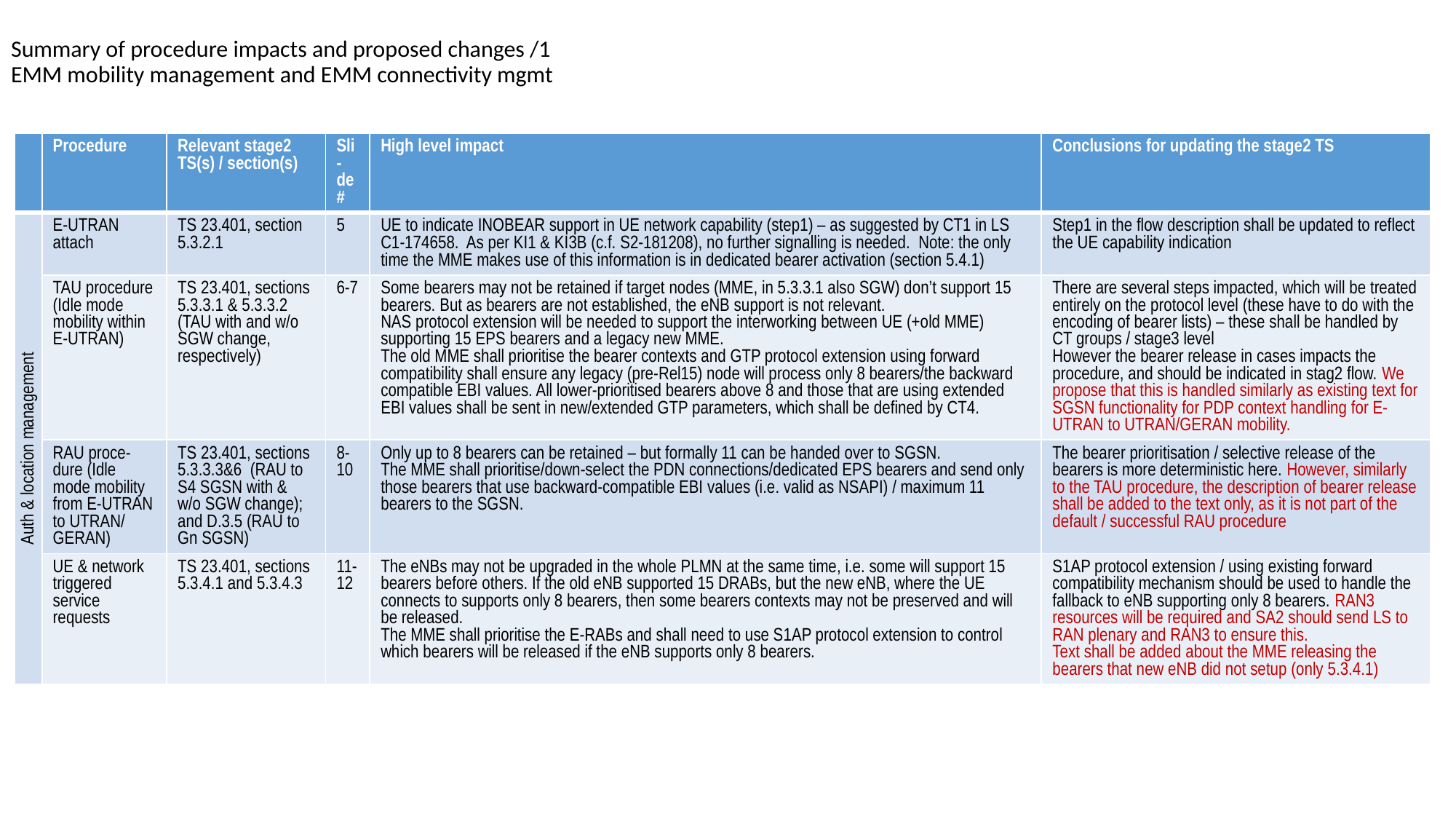

# Summary of procedure impacts and proposed changes /1 EMM mobility management and EMM connectivity mgmt
|  | Procedure | Relevant stage2 TS(s) / section(s) | Sli-de # | High level impact | Conclusions for updating the stage2 TS |
| --- | --- | --- | --- | --- | --- |
| Auth & location management | E-UTRAN attach | TS 23.401, section 5.3.2.1 | 5 | UE to indicate INOBEAR support in UE network capability (step1) – as suggested by CT1 in LS C1-174658. As per KI1 & KI3B (c.f. S2-181208), no further signalling is needed. Note: the only time the MME makes use of this information is in dedicated bearer activation (section 5.4.1) | Step1 in the flow description shall be updated to reflect the UE capability indication |
|  | TAU procedure (Idle mode mobility within E-UTRAN) | TS 23.401, sections 5.3.3.1 & 5.3.3.2 (TAU with and w/o SGW change, respectively) | 6-7 | Some bearers may not be retained if target nodes (MME, in 5.3.3.1 also SGW) don’t support 15 bearers. But as bearers are not established, the eNB support is not relevant. NAS protocol extension will be needed to support the interworking between UE (+old MME) supporting 15 EPS bearers and a legacy new MME. The old MME shall prioritise the bearer contexts and GTP protocol extension using forward compatibility shall ensure any legacy (pre-Rel15) node will process only 8 bearers/the backward compatible EBI values. All lower-prioritised bearers above 8 and those that are using extended EBI values shall be sent in new/extended GTP parameters, which shall be defined by CT4. | There are several steps impacted, which will be treated entirely on the protocol level (these have to do with the encoding of bearer lists) – these shall be handled by CT groups / stage3 level However the bearer release in cases impacts the procedure, and should be indicated in stag2 flow. We propose that this is handled similarly as existing text for SGSN functionality for PDP context handling for E-UTRAN to UTRAN/GERAN mobility. |
|  | RAU proce-dure (Idle mode mobility from E-UTRAN to UTRAN/ GERAN) | TS 23.401, sections 5.3.3.3&6 (RAU to S4 SGSN with & w/o SGW change); and D.3.5 (RAU to Gn SGSN) | 8-10 | Only up to 8 bearers can be retained – but formally 11 can be handed over to SGSN. The MME shall prioritise/down-select the PDN connections/dedicated EPS bearers and send only those bearers that use backward-compatible EBI values (i.e. valid as NSAPI) / maximum 11 bearers to the SGSN. | The bearer prioritisation / selective release of the bearers is more deterministic here. However, similarly to the TAU procedure, the description of bearer release shall be added to the text only, as it is not part of the default / successful RAU procedure |
|  | UE & network triggered service requests | TS 23.401, sections 5.3.4.1 and 5.3.4.3 | 11-12 | The eNBs may not be upgraded in the whole PLMN at the same time, i.e. some will support 15 bearers before others. If the old eNB supported 15 DRABs, but the new eNB, where the UE connects to supports only 8 bearers, then some bearers contexts may not be preserved and will be released. The MME shall prioritise the E-RABs and shall need to use S1AP protocol extension to control which bearers will be released if the eNB supports only 8 bearers. | S1AP protocol extension / using existing forward compatibility mechanism should be used to handle the fallback to eNB supporting only 8 bearers. RAN3 resources will be required and SA2 should send LS to RAN plenary and RAN3 to ensure this. Text shall be added about the MME releasing the bearers that new eNB did not setup (only 5.3.4.1) |